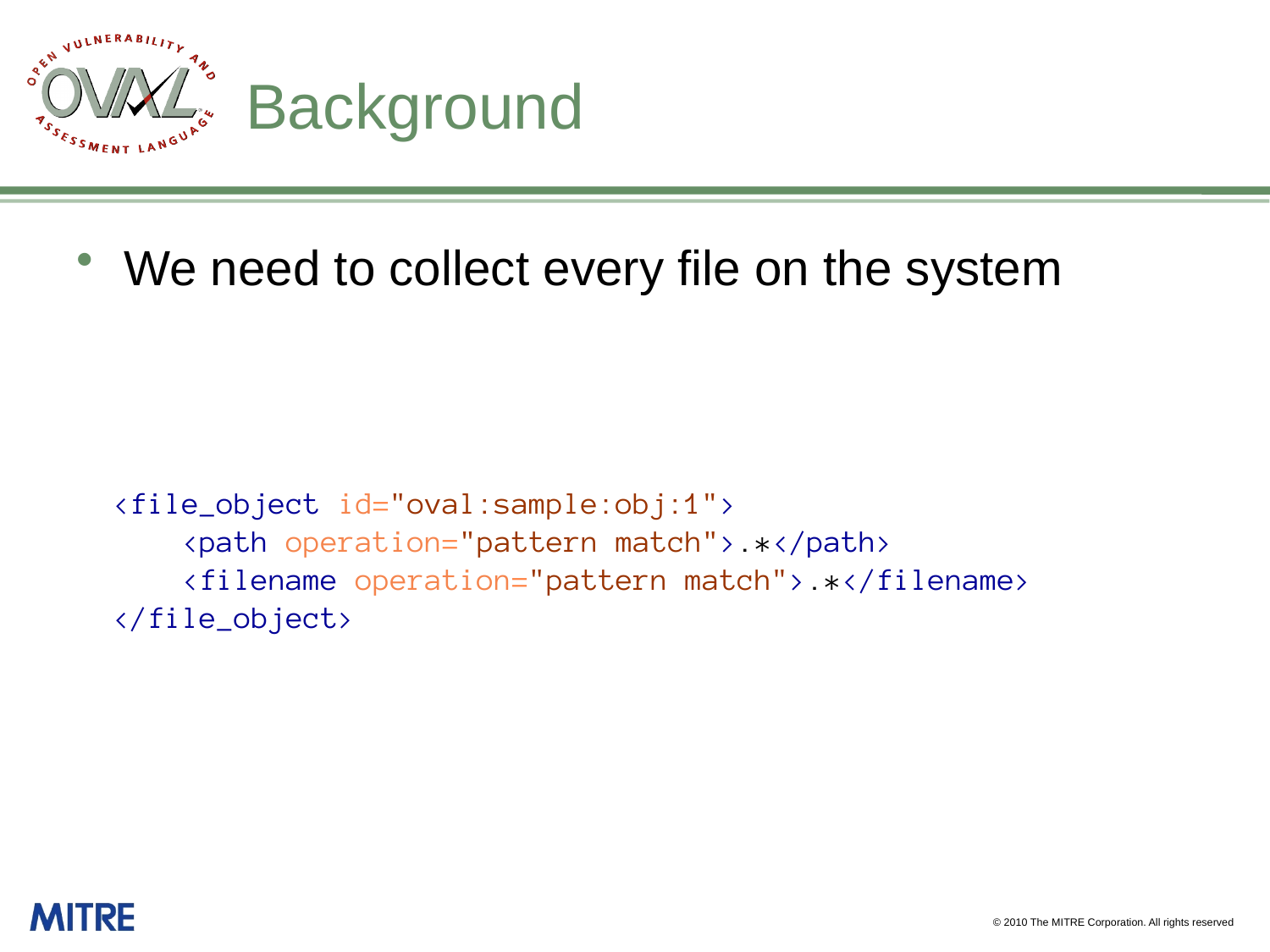

# Background
We need to collect every file on the system
<file_object id="oval:sample:obj:1">
    <path operation="pattern match">.*</path>
    <filename operation="pattern match">.*</filename>
</file_object>